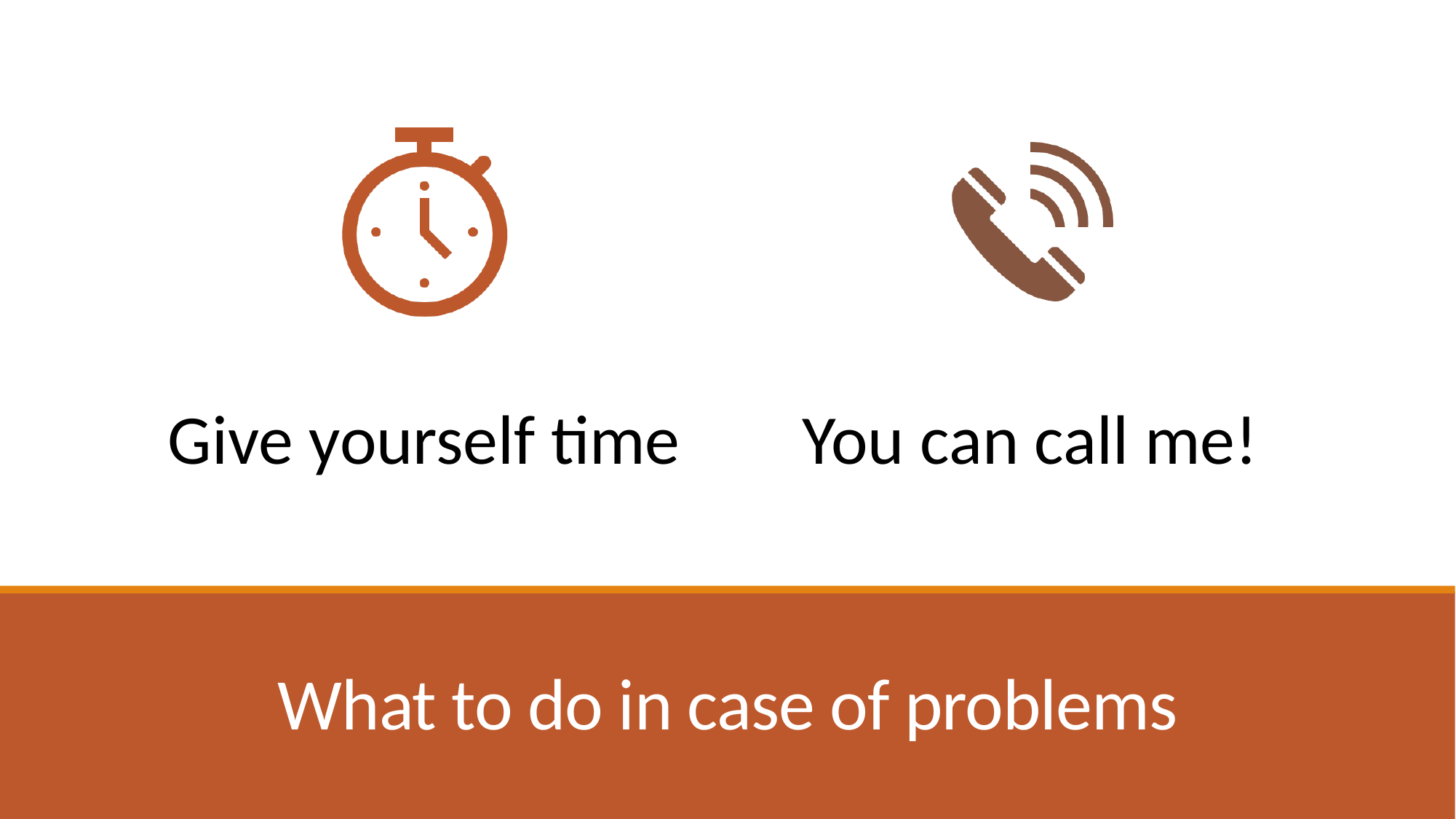

Give yourself time
You can call me!

# What to do in case of problems